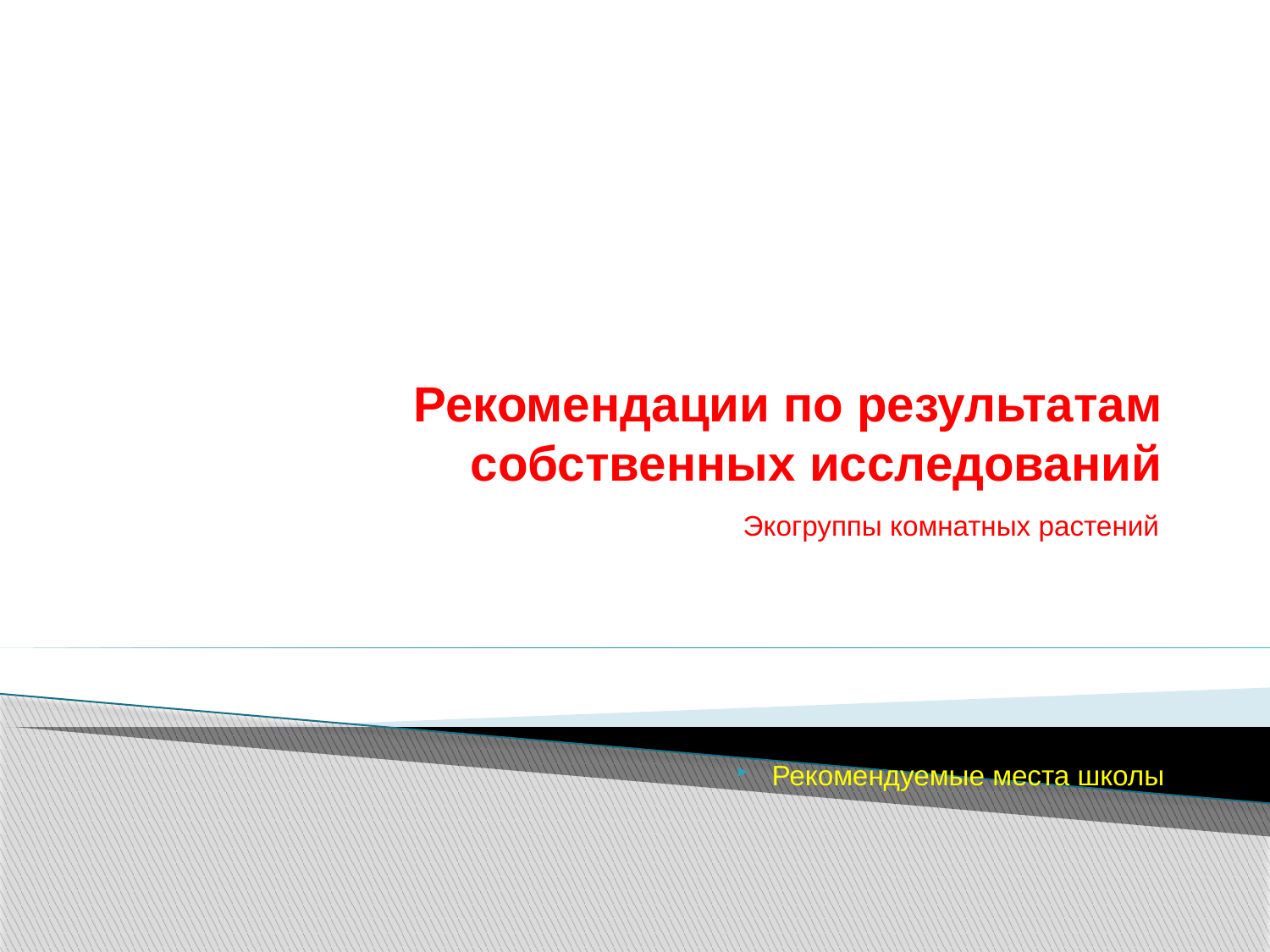

# Рекомендации по результатам собственных исследований
Экогруппы комнатных растений
Рекомендуемые места школы